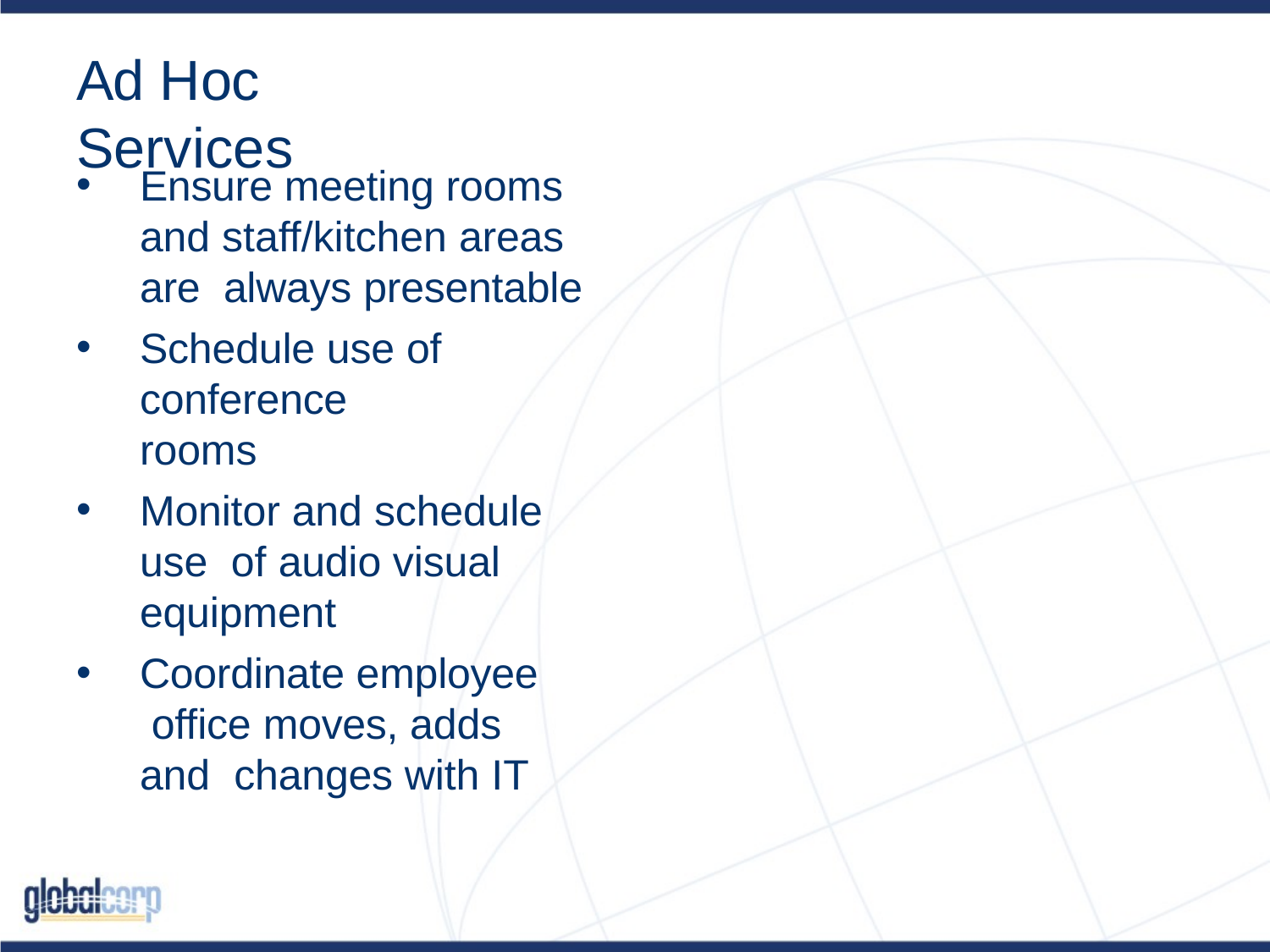

# Ad Hoc Services
Ensure meeting rooms  and staff/kitchen areas are  always presentable
Schedule use of  conference rooms
Monitor and schedule use  of audio visual equipment
Coordinate employee  office moves, adds and  changes with IT